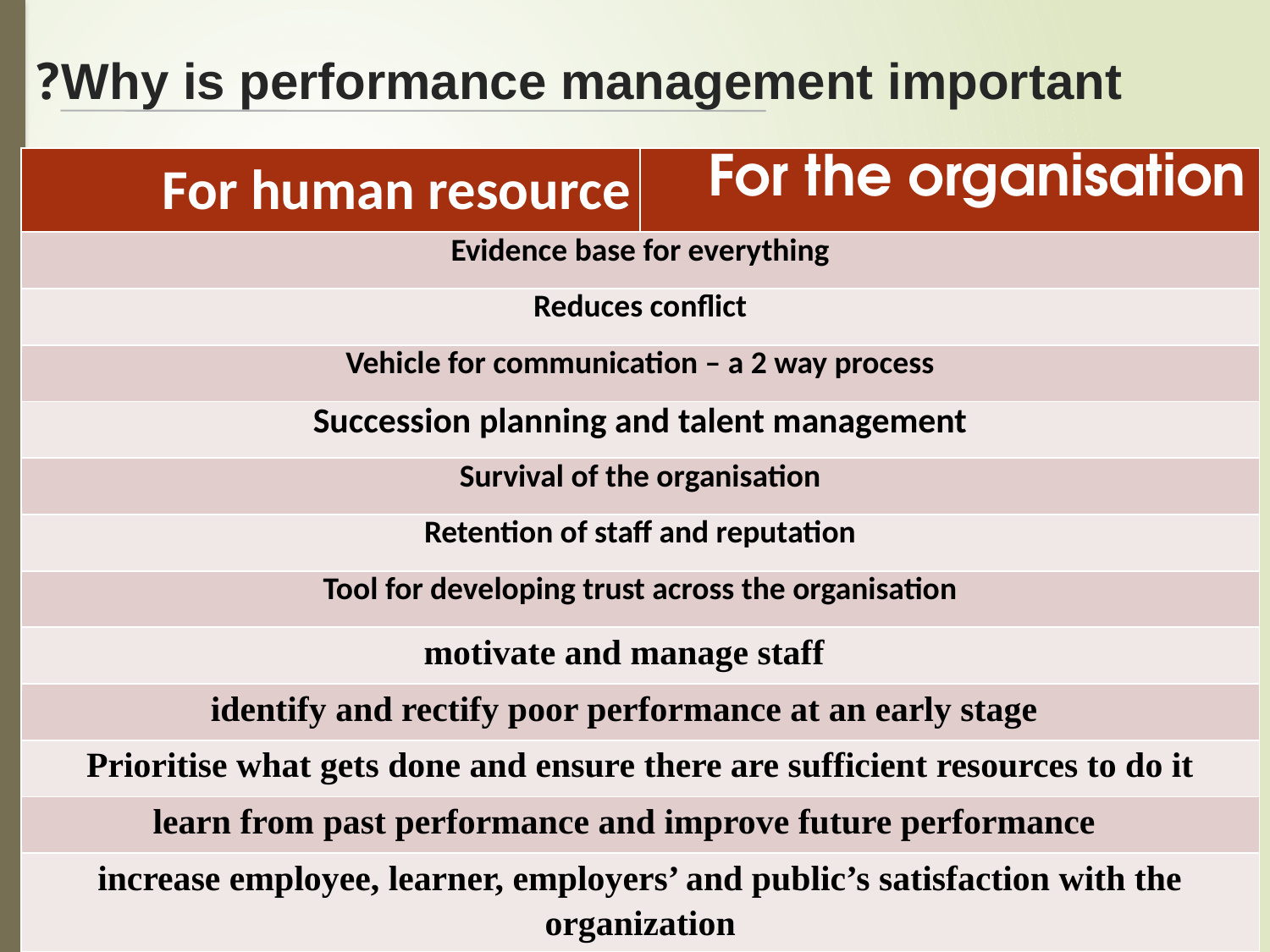

# Why is performance management important?
| For human resource | For the organisation |
| --- | --- |
| Evidence base for everything |  |
| Reduces conflict |  |
| Vehicle for communication – a 2 way process |  |
| Succession planning and talent management |  |
| Survival of the organisation |  |
| Retention of staff and reputation |  |
| Tool for developing trust across the organisation |  |
| motivate and manage staff |  |
| identify and rectify poor performance at an early stage |  |
| Prioritise what gets done and ensure there are sufficient resources to do it |  |
| learn from past performance and improve future performance |  |
| increase employee, learner, employers’ and public’s satisfaction with the organization |  |